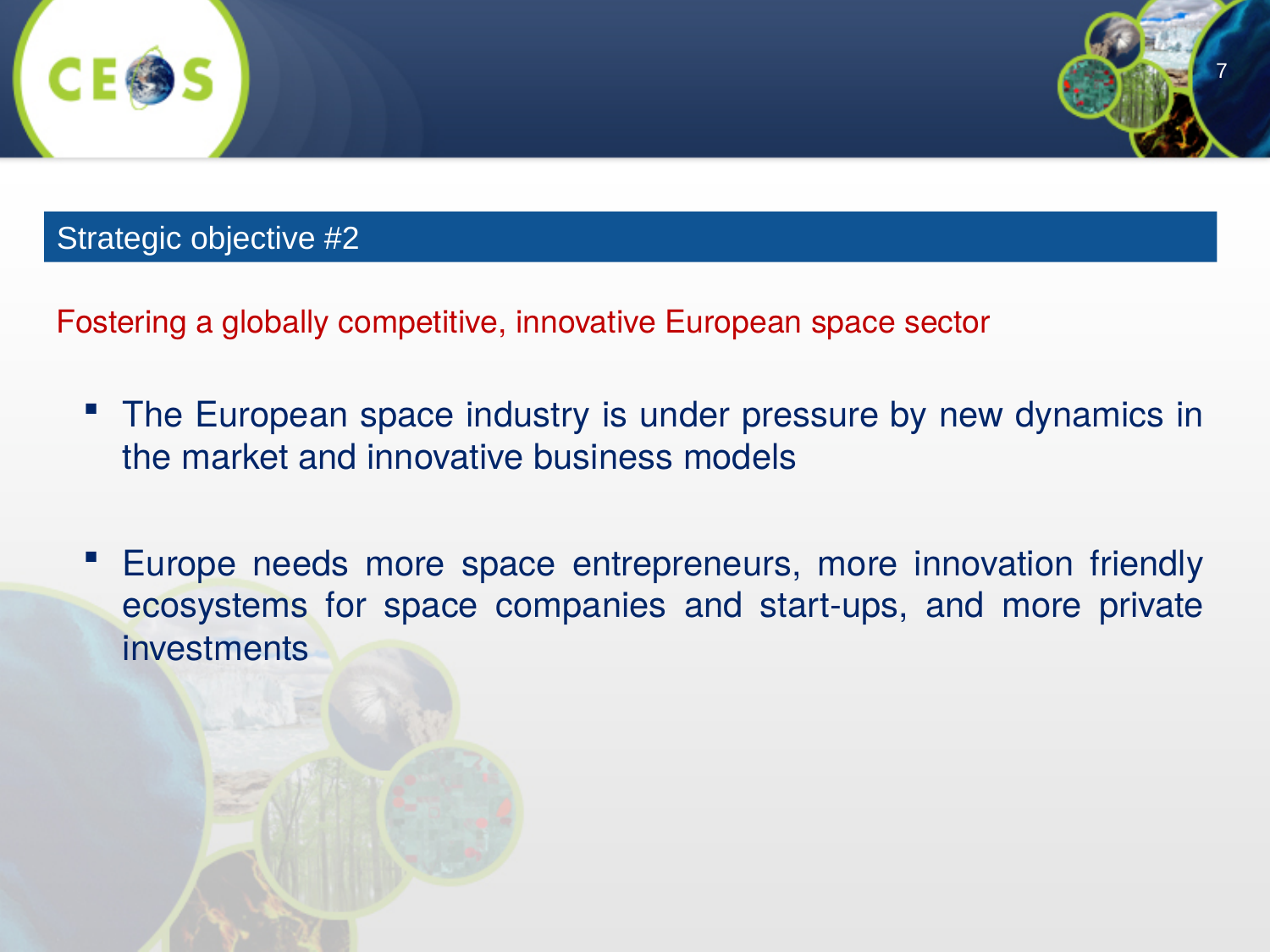

Strategic objective #2
Fostering a globally competitive, innovative European space sector

The European space industry is under pressure by new dynamics in the market and innovative business models

Europe needs more space entrepreneurs, more innovation friendly ecosystems for space companies and start-ups, and more private investments